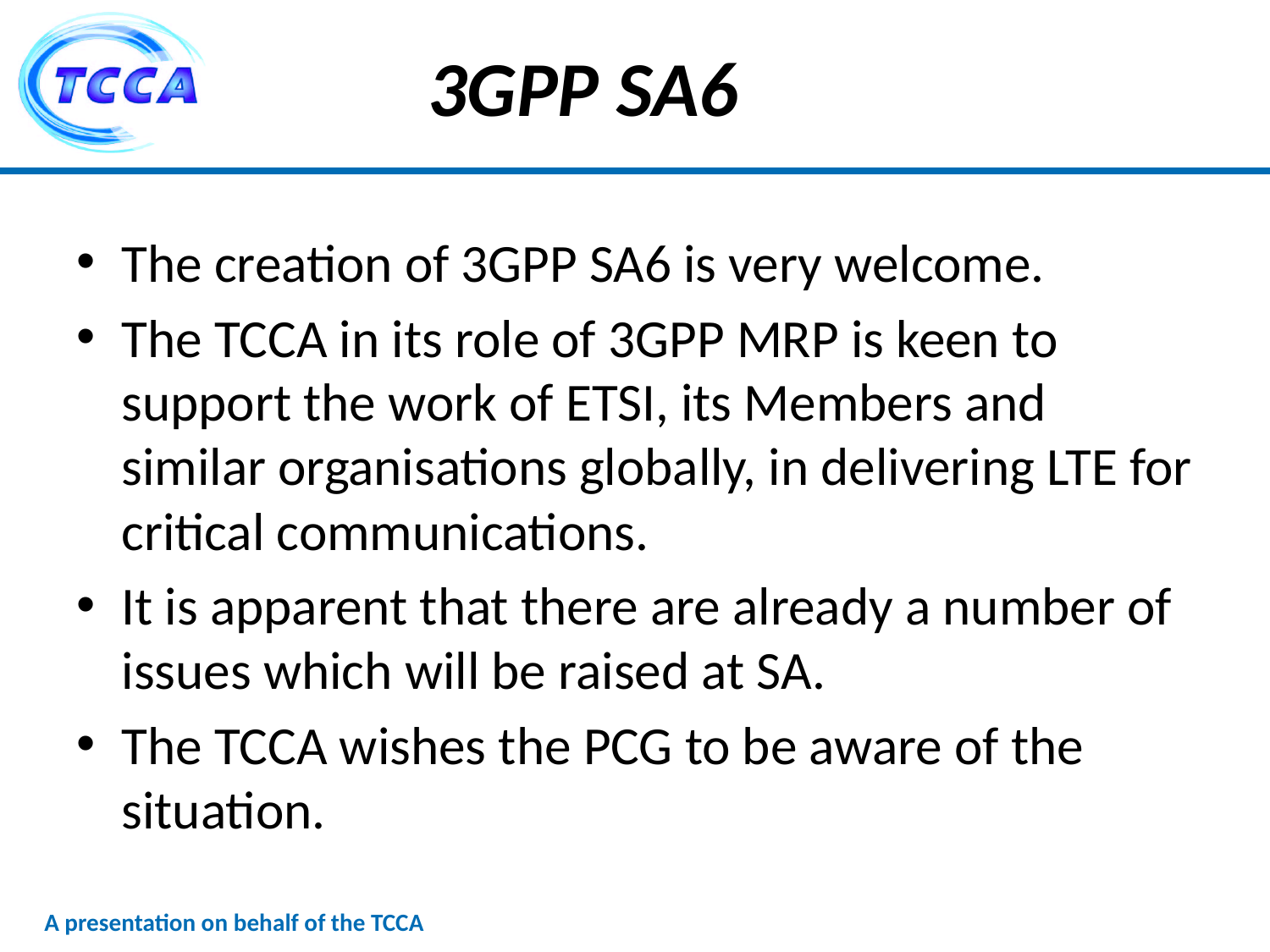

# 3GPP SA6
The creation of 3GPP SA6 is very welcome.
The TCCA in its role of 3GPP MRP is keen to support the work of ETSI, its Members and similar organisations globally, in delivering LTE for critical communications.
It is apparent that there are already a number of issues which will be raised at SA.
The TCCA wishes the PCG to be aware of the situation.